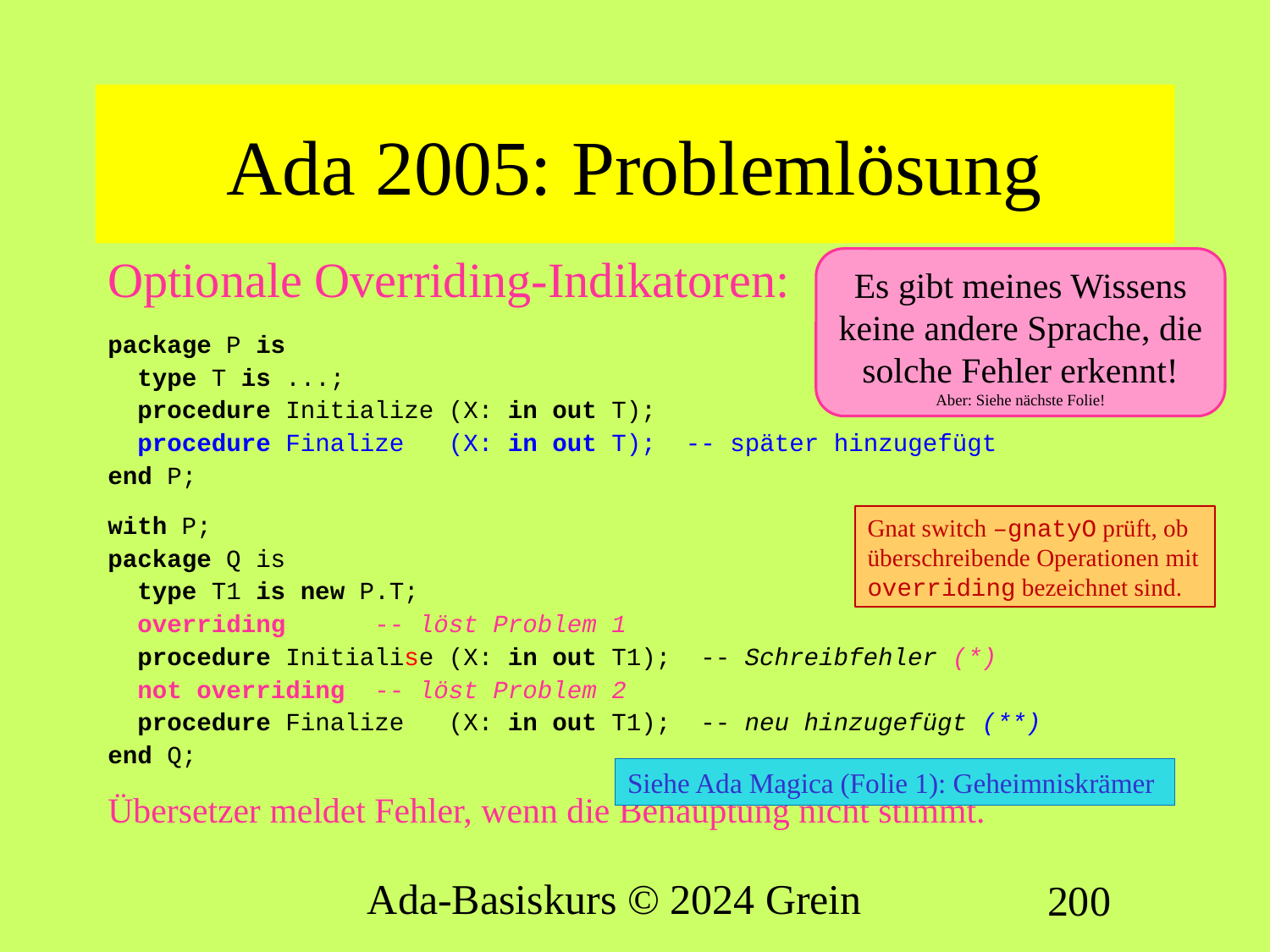

# Ada 2005: Problemlösung
Optionale Overriding-Indikatoren:

package P is
  type T is ...;
  procedure Initialize (X: in out T);
  procedure Finalize   (X: in out T);  -- später hinzugefügt
end P;

with P;
package Q is
  type T1 is new P.T;
  overriding      -- löst Problem 1
  procedure Initialise (X: in out T1);  -- Schreibfehler (*)
  not overriding  -- löst Problem 2
  procedure Finalize   (X: in out T1);  -- neu hinzugefügt (**)
end Q;

Übersetzer meldet Fehler, wenn die Behauptung nicht stimmt.
Es gibt meines Wissens keine andere Sprache, die solche Fehler erkennt!
Aber: Siehe nächste Folie!
Gnat switch –gnatyO prüft, ob überschreibende Operationen mit overriding bezeichnet sind.
Siehe Ada Magica (Folie 1): Geheimniskrämer
Ada-Basiskurs © 2024 Grein
200